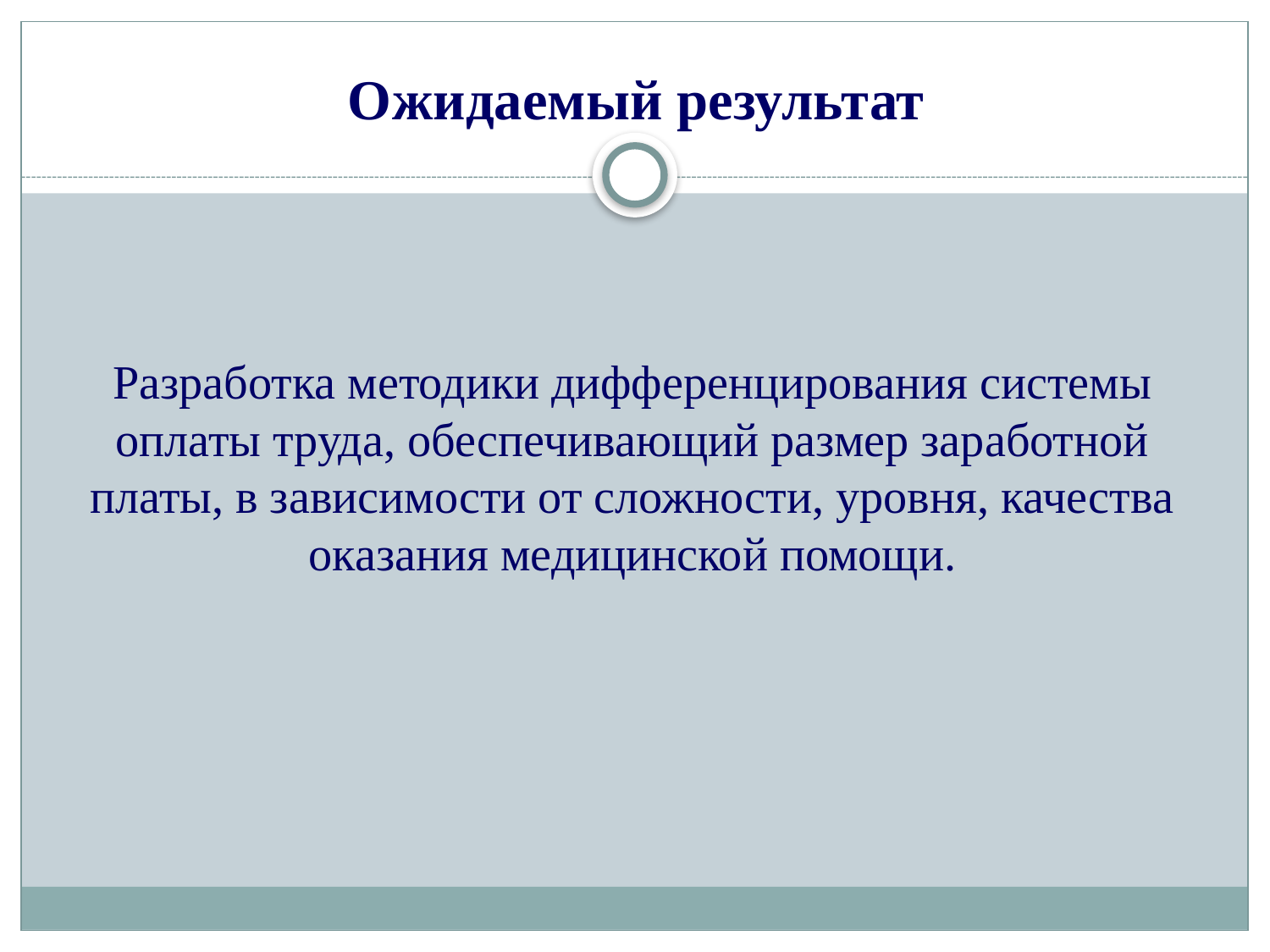

# Ожидаемый результат

Разработка методики дифференцирования системы оплаты труда, обеспечивающий размер заработной платы, в зависимости от сложности, уровня, качества оказания медицинской помощи.